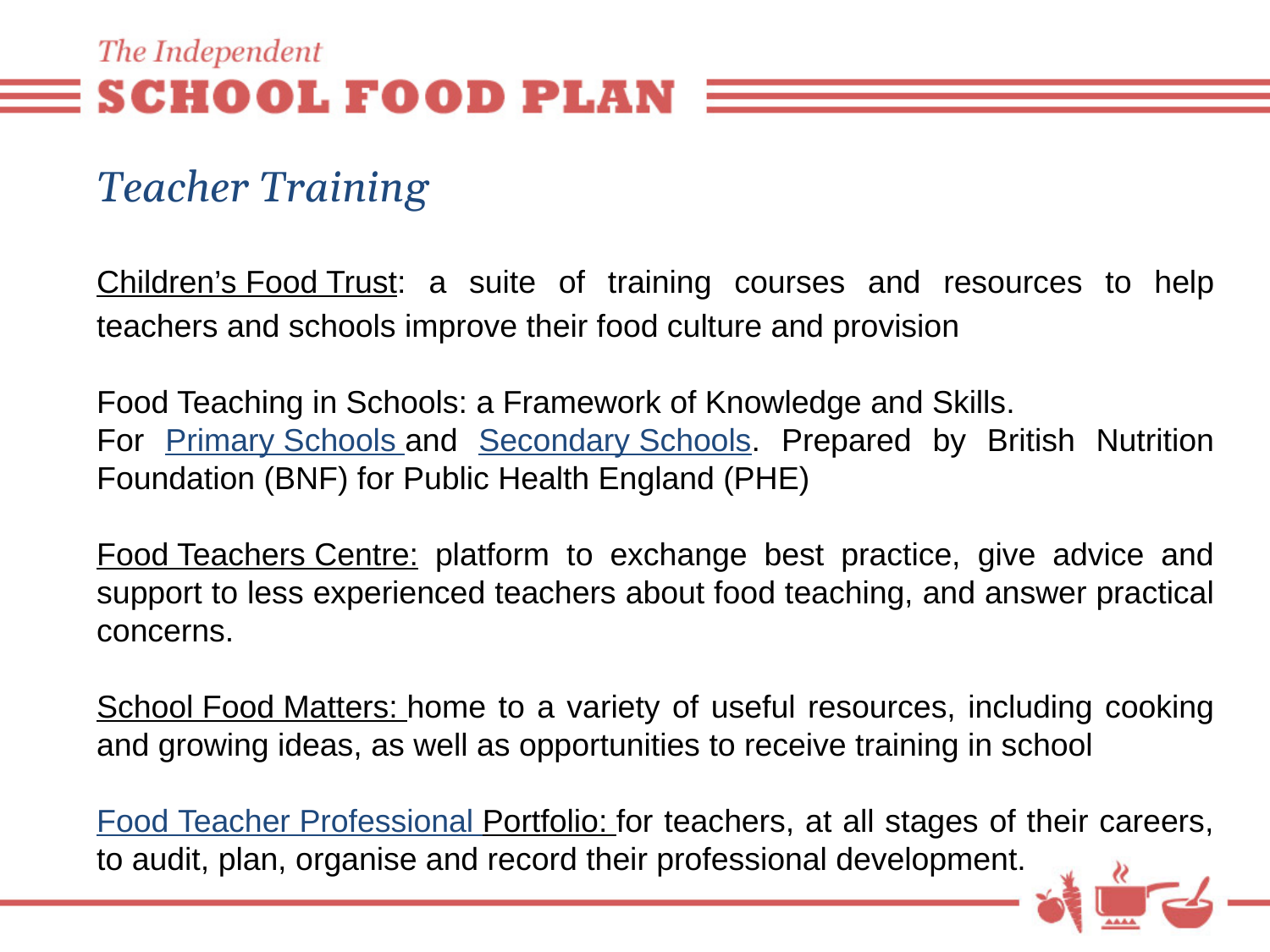

# Teacher Training
Children’s Food Trust: a suite of training courses and resources to help teachers and schools improve their food culture and provision

Food Teaching in Schools: a Framework of Knowledge and Skills.
For Primary Schools and Secondary Schools. Prepared by British Nutrition Foundation (BNF) for Public Health England (PHE)

Food Teachers Centre: platform to exchange best practice, give advice and support to less experienced teachers about food teaching, and answer practical concerns.

School Food Matters: home to a variety of useful resources, including cooking and growing ideas, as well as opportunities to receive training in school

Food Teacher Professional Portfolio: for teachers, at all stages of their careers, to audit, plan, organise and record their professional development.